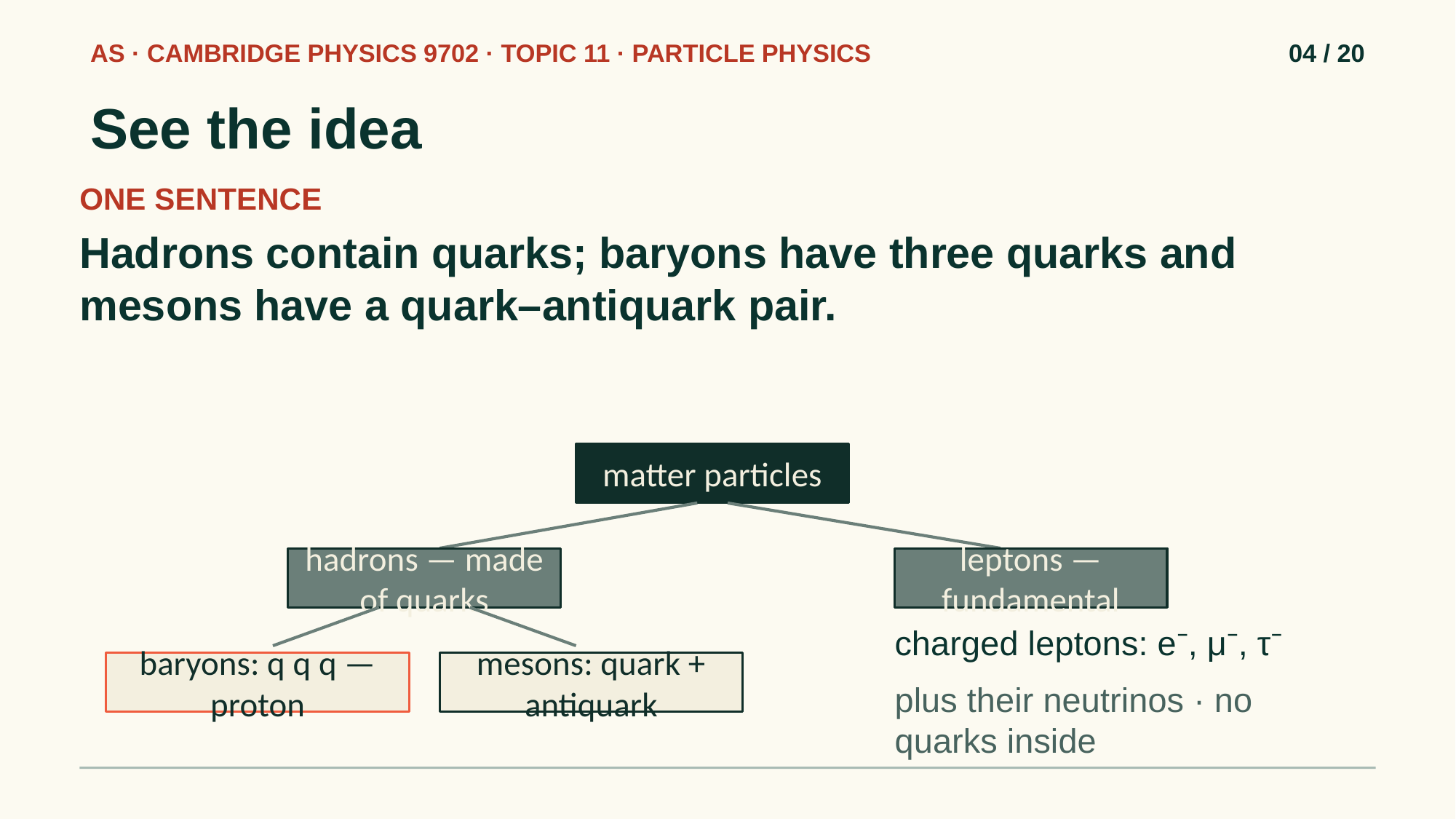

AS · CAMBRIDGE PHYSICS 9702 · TOPIC 11 · PARTICLE PHYSICS
04 / 20
See the idea
ONE SENTENCE
Hadrons contain quarks; baryons have three quarks and mesons have a quark–antiquark pair.
matter particles

hadrons — made of quarks
leptons — fundamental

charged leptons: e⁻, μ⁻, τ⁻
baryons: q q q — proton
mesons: quark + antiquark
plus their neutrinos · no quarks inside